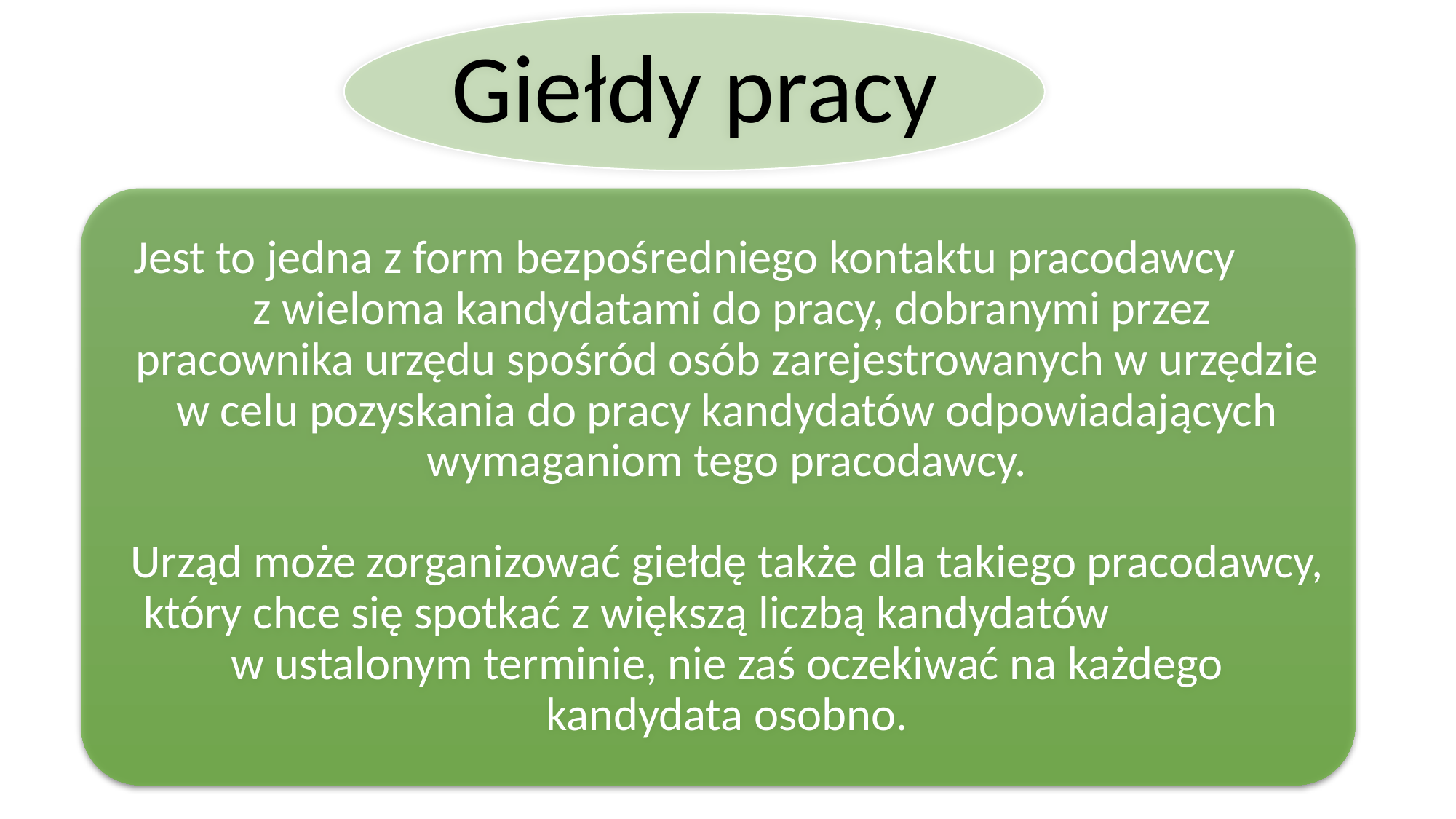

Giełdy pracy
Jest to jedna z form bezpośredniego kontaktu pracodawcy          z wieloma kandydatami do pracy, dobranymi przez pracownika urzędu spośród osób zarejestrowanych w urzędzie w celu pozyskania do pracy kandydatów odpowiadających wymaganiom tego pracodawcy.
Urząd może zorganizować giełdę także dla takiego pracodawcy, który chce się spotkać z większą liczbą kandydatów                    w ustalonym terminie, nie zaś oczekiwać na każdego kandydata osobno.